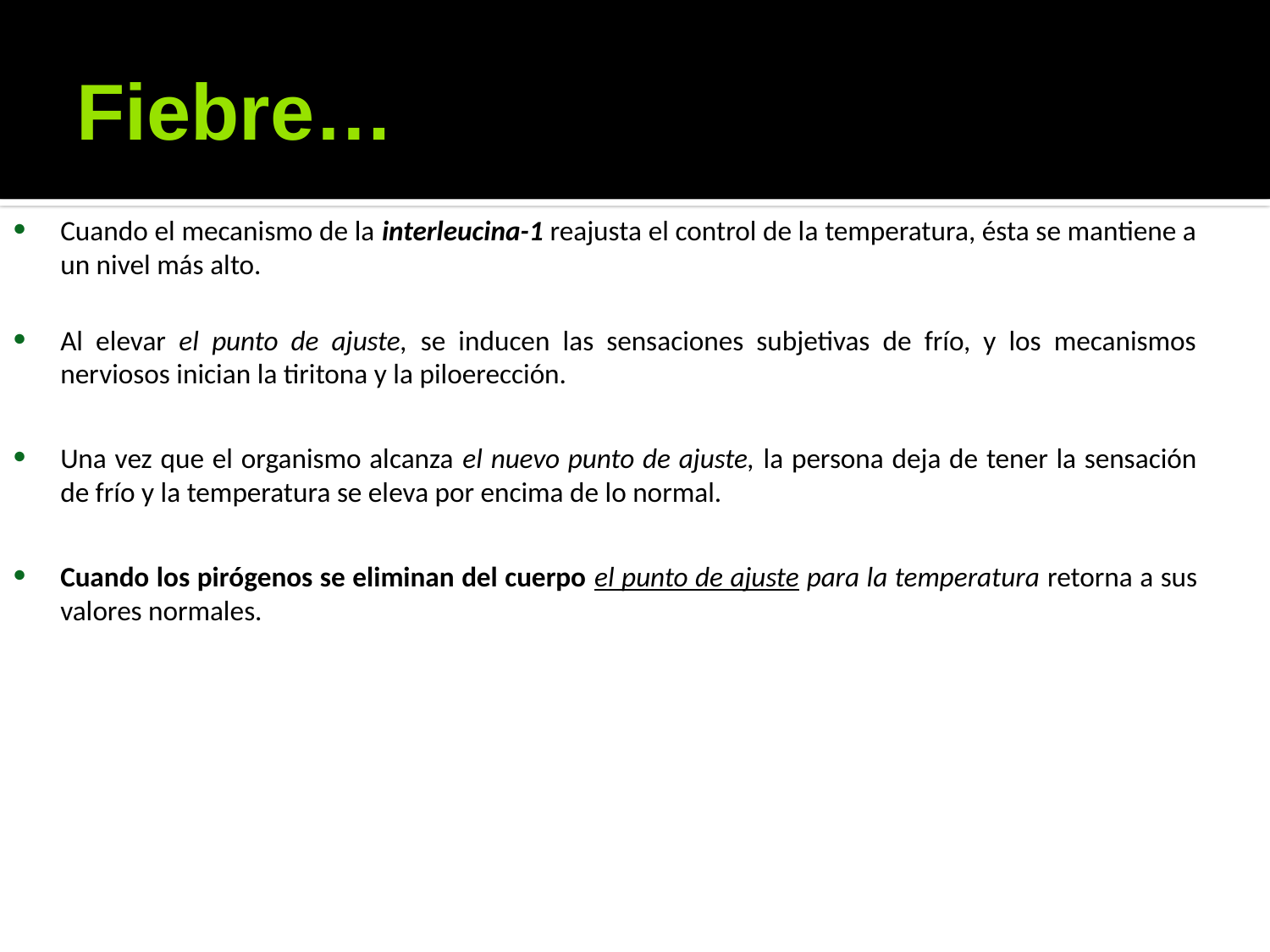

# Fiebre…
Cuando el mecanismo de la interleucina-1 reajusta el control de la temperatura, ésta se mantiene a un nivel más alto.

Al elevar el punto de ajuste, se inducen las sensaciones subjetivas de frío, y los mecanismos nerviosos inician la tiritona y la piloerección.

Una vez que el organismo alcanza el nuevo punto de ajuste, la persona deja de tener la sensación de frío y la temperatura se eleva por encima de lo normal.

Cuando los pirógenos se eliminan del cuerpo el punto de ajuste para la temperatura retorna a sus valores normales.